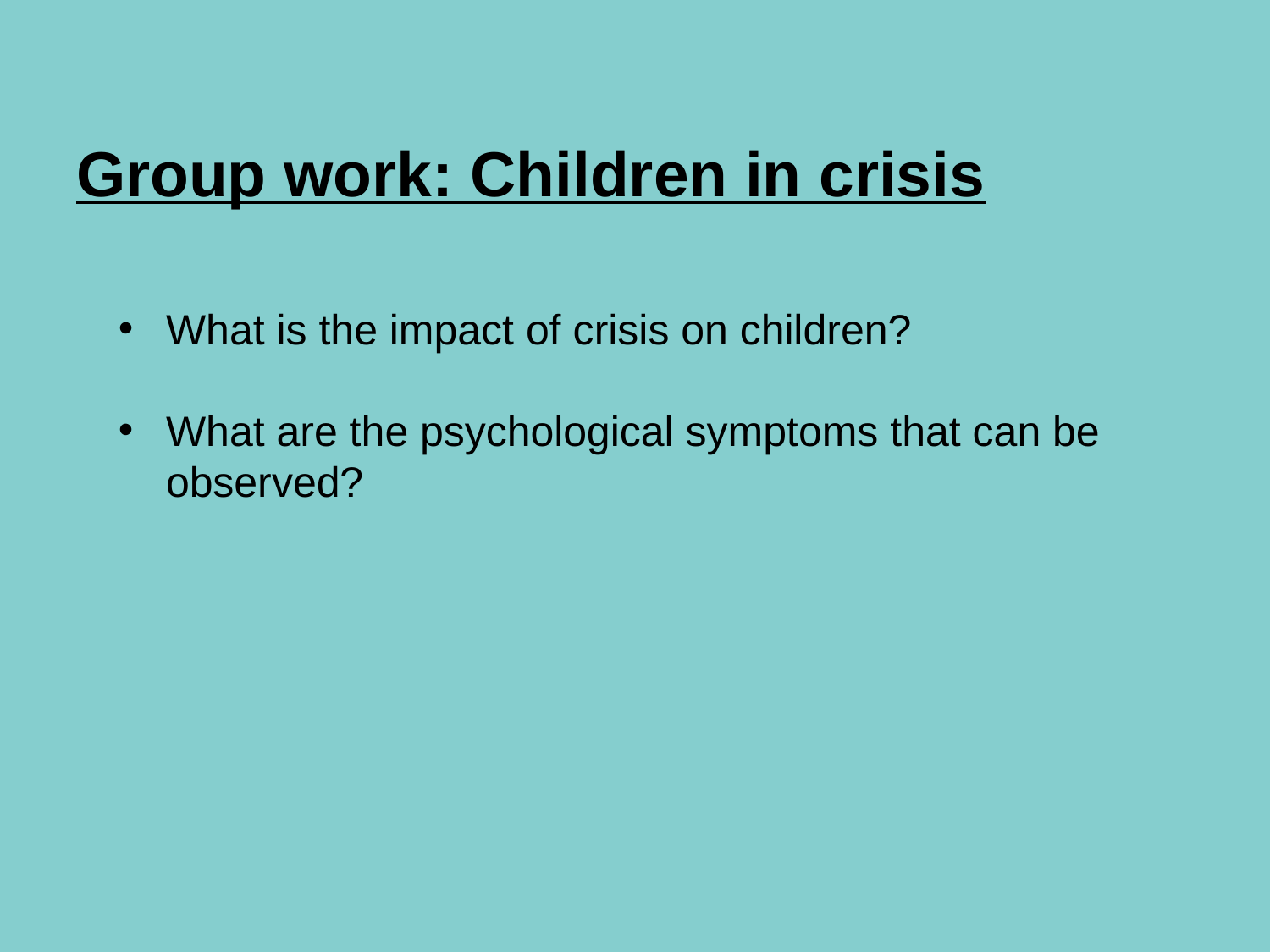

# Group work: Children in crisis
What is the impact of crisis on children?

What are the psychological symptoms that can be observed?